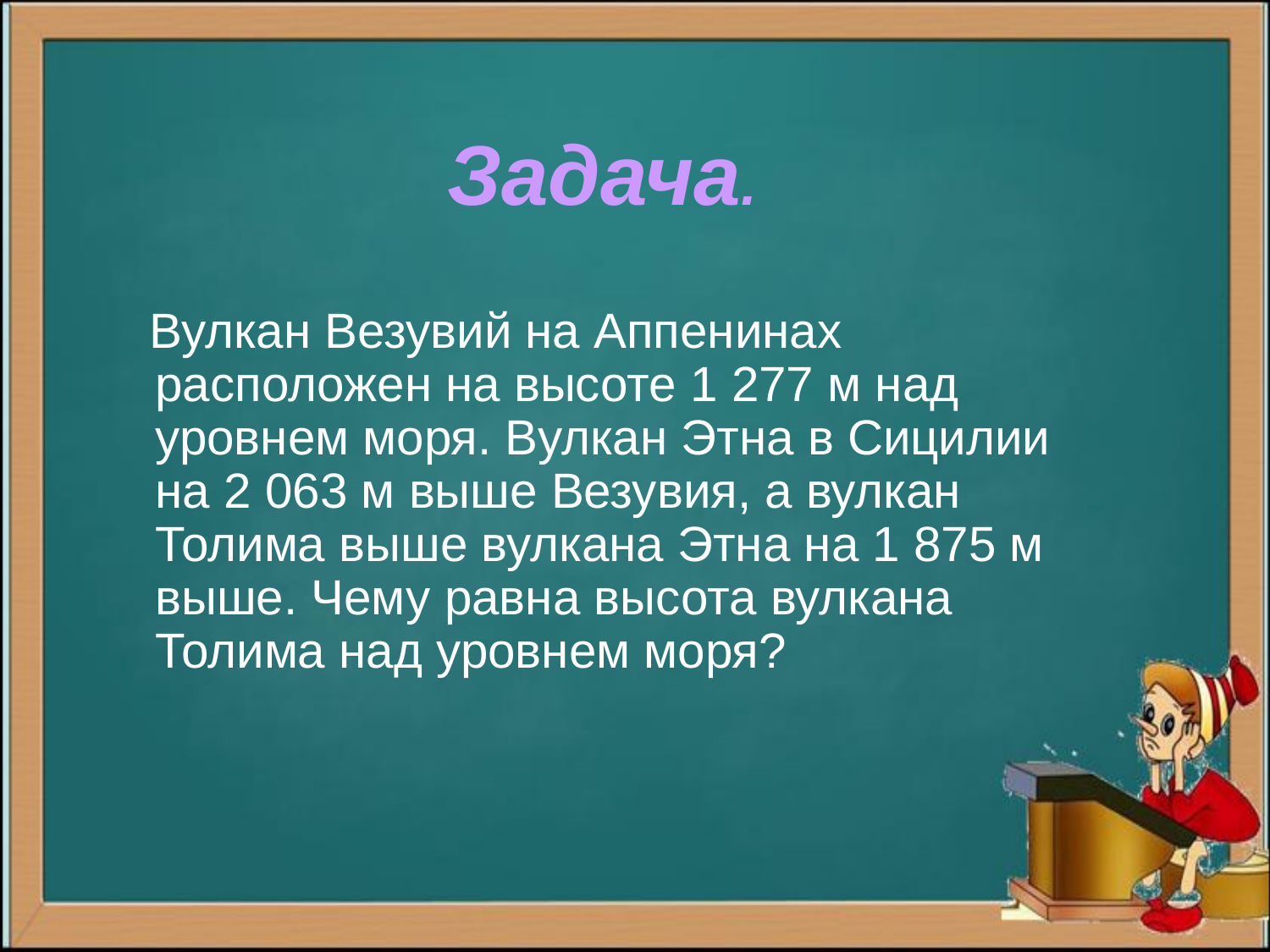

Задача.

   Вулкан Везувий на Аппенинах расположен на высоте 1 277 м над уровнем моря. Вулкан Этна в Сицилии на 2 063 м выше Везувия, а вулкан Толима выше вулкана Этна на 1 875 м выше. Чему равна высота вулкана Толима над уровнем моря?